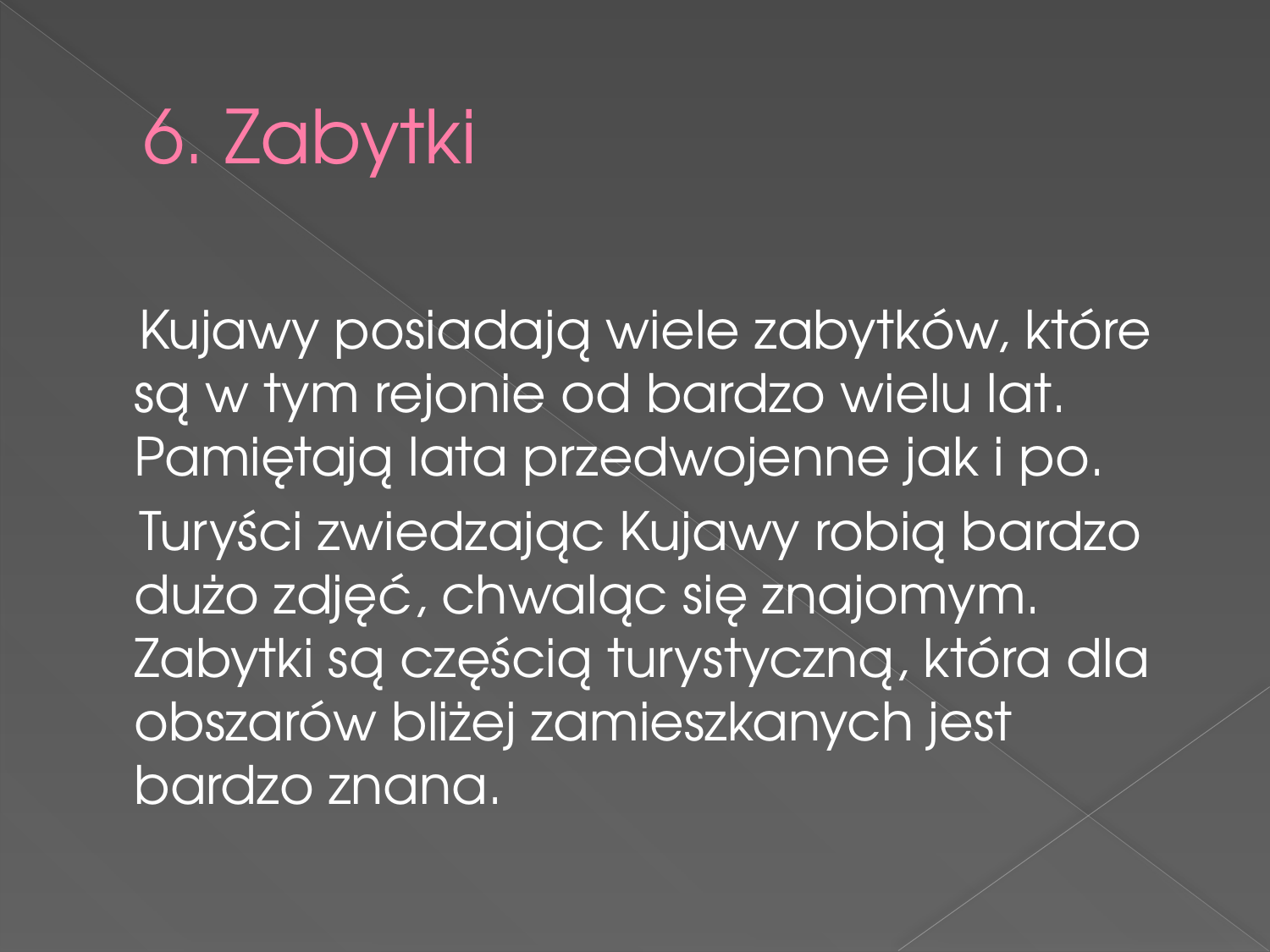

# 6. Zabytki
    Kujawy posiadają wiele zabytków, które są w tym rejonie od bardzo wielu lat. Pamiętają lata przedwojenne jak i po.
    Turyści zwiedzając Kujawy robią bardzo dużo zdjęć, chwaląc się znajomym. Zabytki są częścią turystyczną, która dla obszarów bliżej zamieszkanych jest bardzo znana.